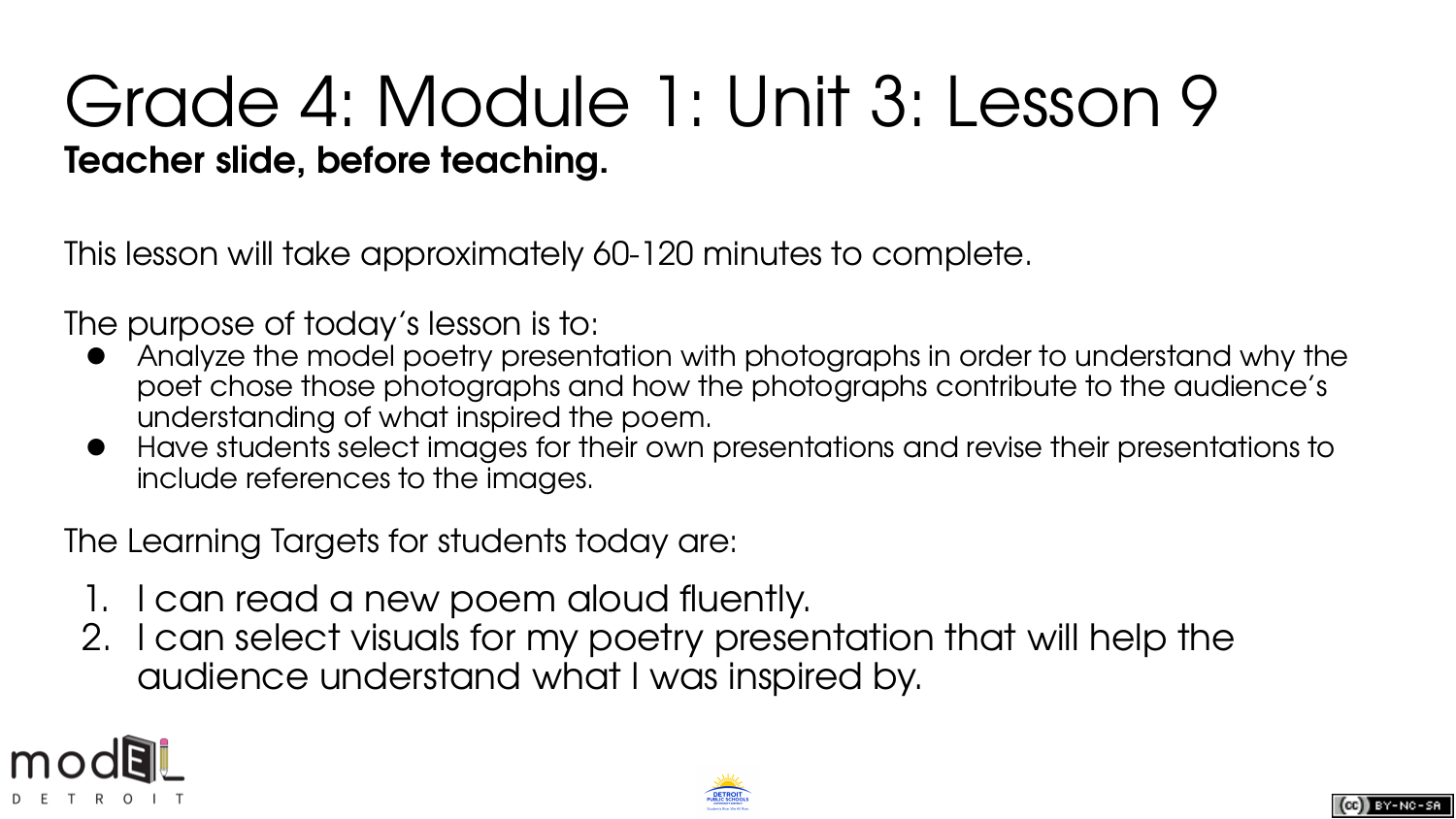

# Grade 4: Module 1: Unit 3: Lesson 9
Teacher slide, before teaching.
This lesson will take approximately 60-120 minutes to complete.

The purpose of today’s lesson is to:
Analyze the model poetry presentation with photographs in order to understand why the poet chose those photographs and how the photographs contribute to the audience’s understanding of what inspired the poem.
Have students select images for their own presentations and revise their presentations to include references to the images.

The Learning Targets for students today are:
I can read a new poem aloud fluently.
I can select visuals for my poetry presentation that will help the audience understand what I was inspired by.